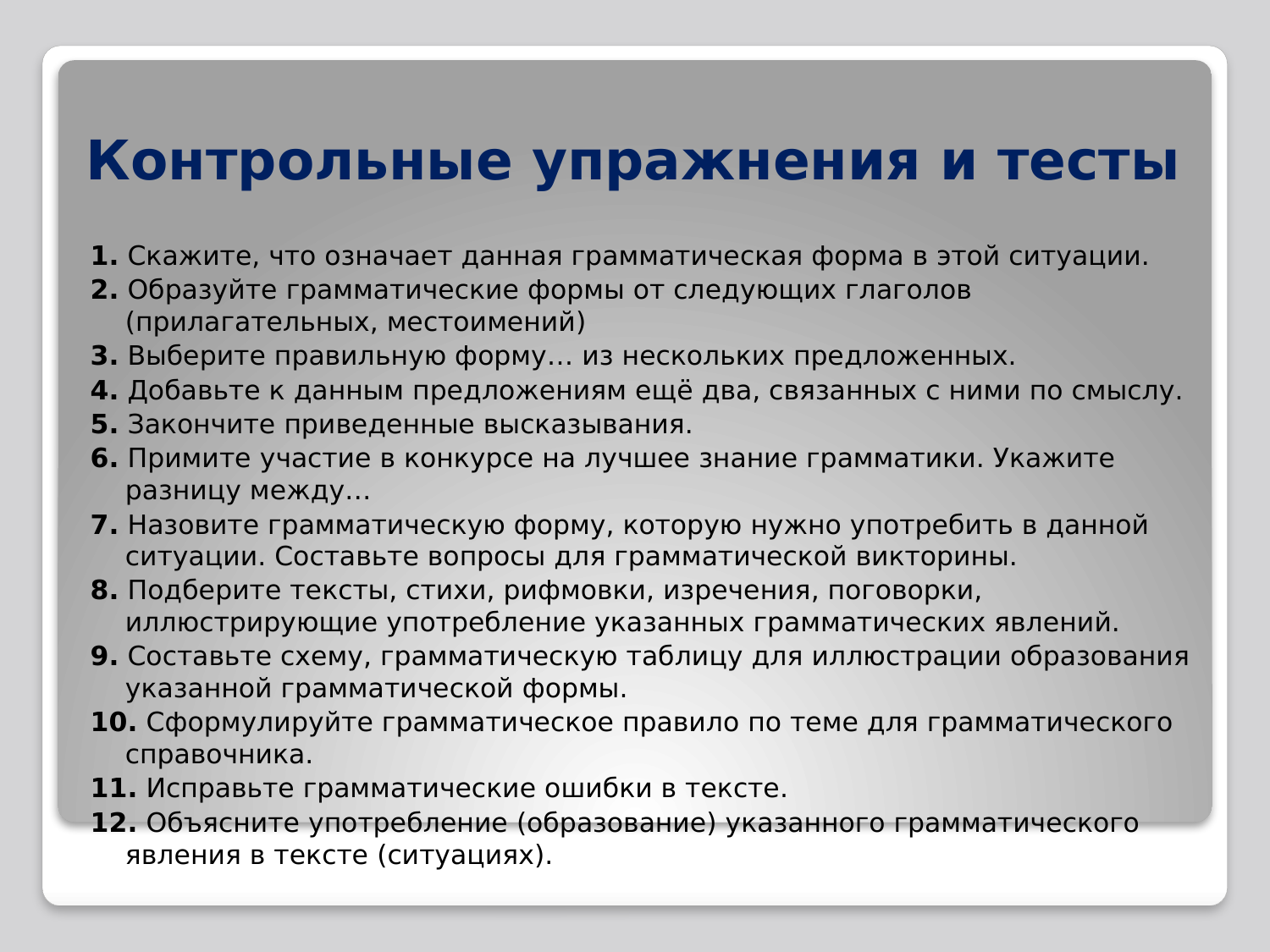

# Контрольные упражнения и тесты
1. Скажите, что означает данная грамматическая форма в этой ситуации.
2. Образуйте грамматические формы от следующих глаголов (прилагательных, местоимений)
3. Выберите правильную форму… из нескольких предложенных.
4. Добавьте к данным предложениям ещё два, связанных с ними по смыслу.
5. Закончите приведенные высказывания.
6. Примите участие в конкурсе на лучшее знание грамматики. Укажите разницу между…
7. Назовите грамматическую форму, которую нужно употребить в данной ситуации. Составьте вопросы для грамматической викторины.
8. Подберите тексты, стихи, рифмовки, изречения, поговорки, иллюстрирующие употребление указанных грамматических явлений.
9. Составьте схему, грамматическую таблицу для иллюстрации образования указанной грамматической формы.
10. Сформулируйте грамматическое правило по теме для грамматического справочника.
11. Исправьте грамматические ошибки в тексте.
12. Объясните употребление (образование) указанного грамматического явления в тексте (ситуациях).